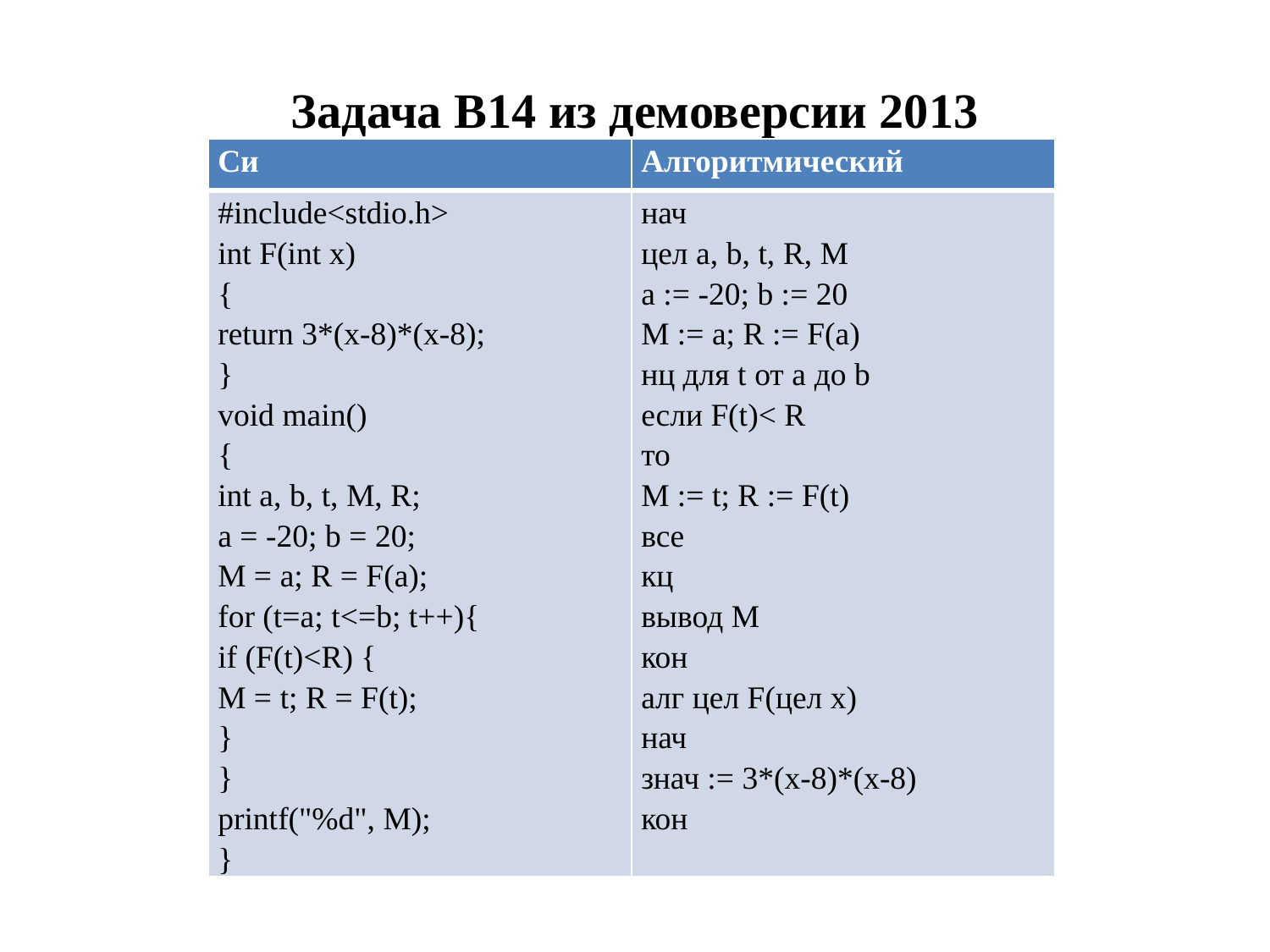

# Задача B14 из демоверсии 2013
| Си | Алгоритмический |
| --- | --- |
| #include<stdio.h> int F(int x) { return 3\*(x-8)\*(x-8); } void main() { int a, b, t, M, R; a = -20; b = 20; M = a; R = F(a); for (t=a; t<=b; t++){ if (F(t)<R) { M = t; R = F(t); } } printf("%d", M); } | нач цел a, b, t, R, M a := -20; b := 20 M := a; R := F(a) нц для t от a до b если F(t)< R то M := t; R := F(t) все кц вывод M кон алг цел F(цел x) нач знач := 3\*(x-8)\*(x-8) кон |